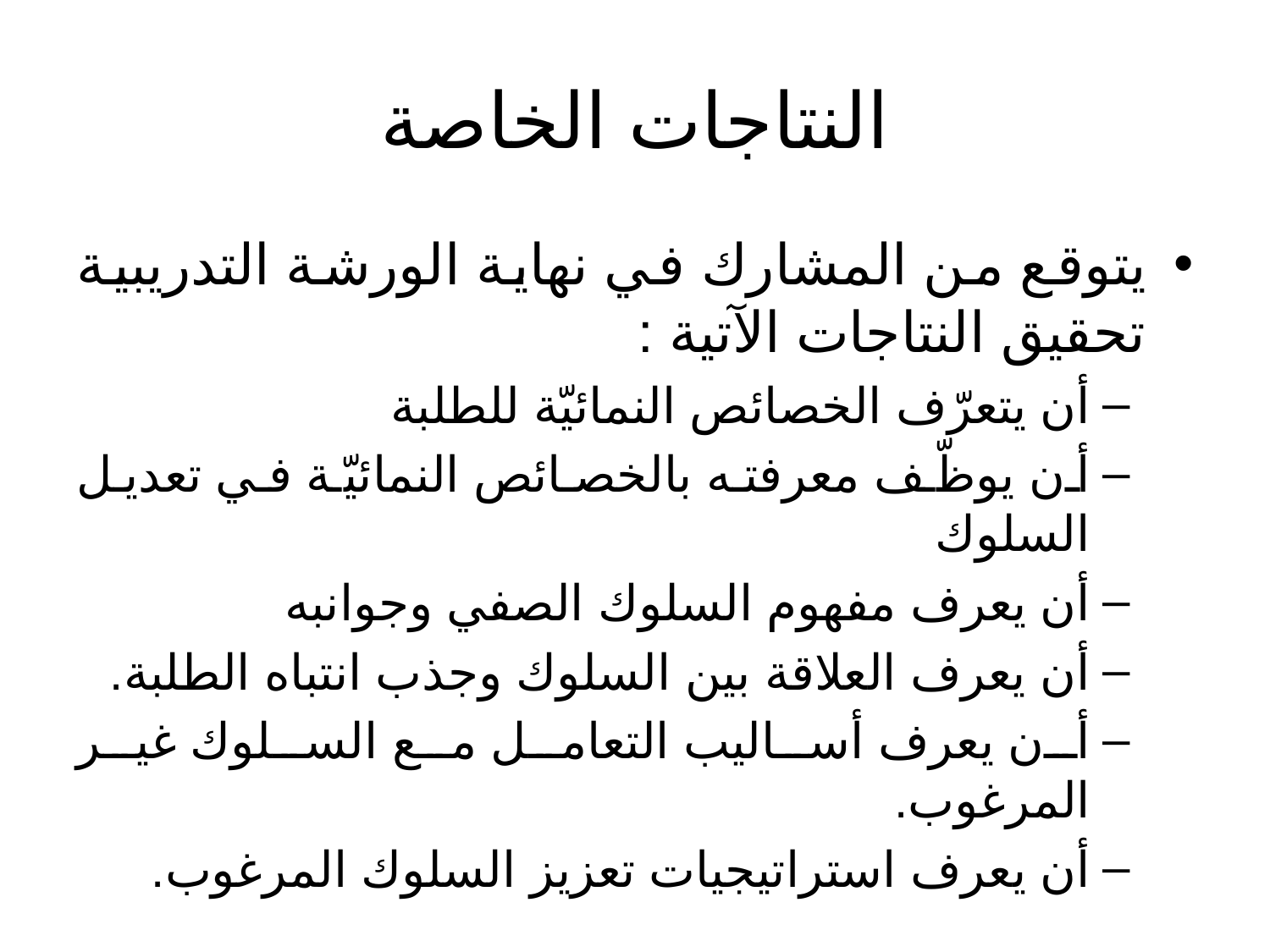

# النتاجات الخاصة
يتوقع من المشارك في نهاية الورشة التدريبية تحقيق النتاجات الآتية :
أن يتعرّف الخصائص النمائيّة للطلبة
أن يوظّف معرفته بالخصائص النمائيّة في تعديل السلوك
أن يعرف مفهوم السلوك الصفي وجوانبه
أن يعرف العلاقة بين السلوك وجذب انتباه الطلبة.
أن يعرف أساليب التعامل مع السلوك غير المرغوب.
أن يعرف استراتيجيات تعزيز السلوك المرغوب.